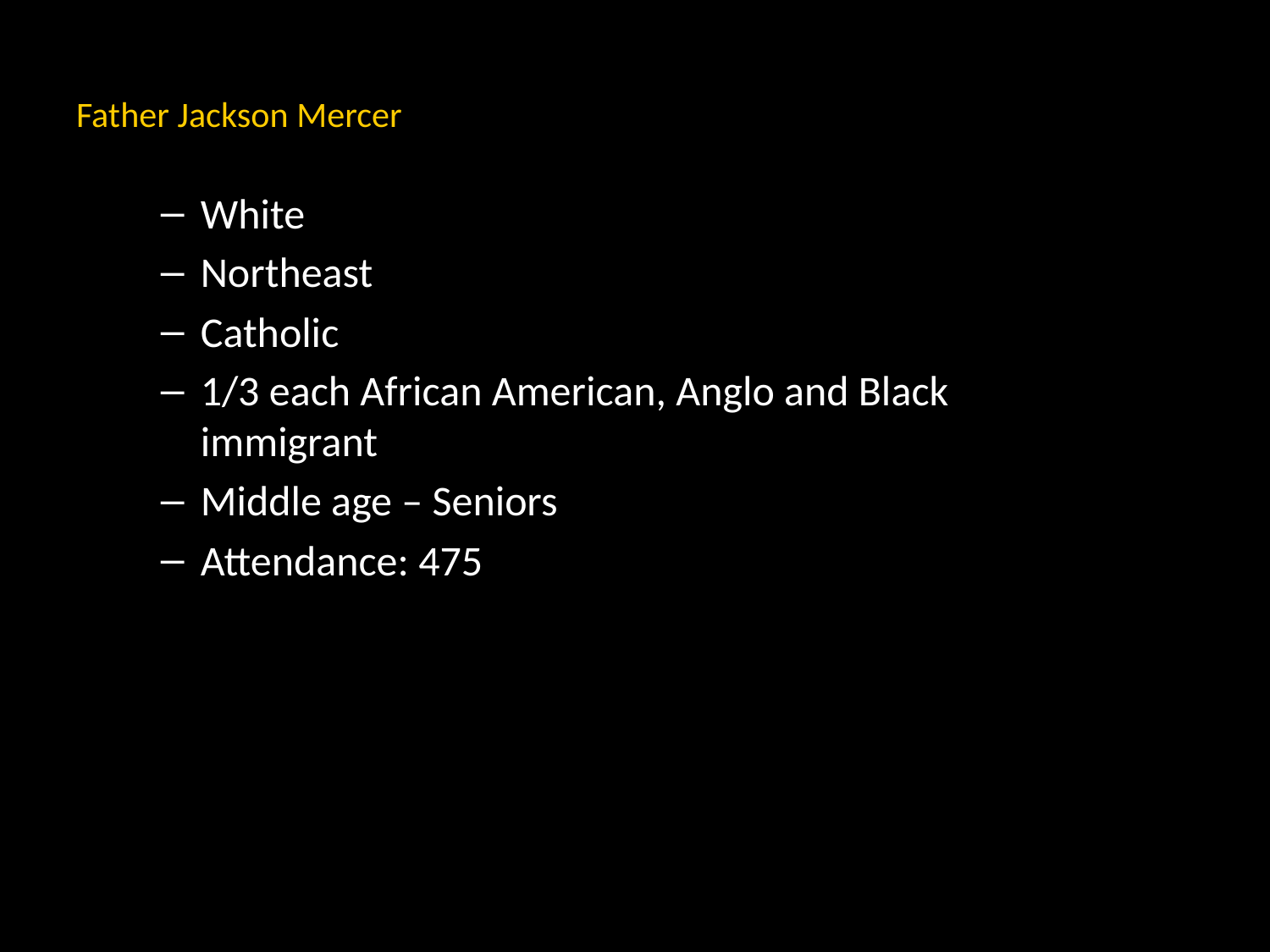

# Father Jackson Mercer
White
Northeast
Catholic
1/3 each African American, Anglo and Black immigrant
Middle age – Seniors
Attendance: 475